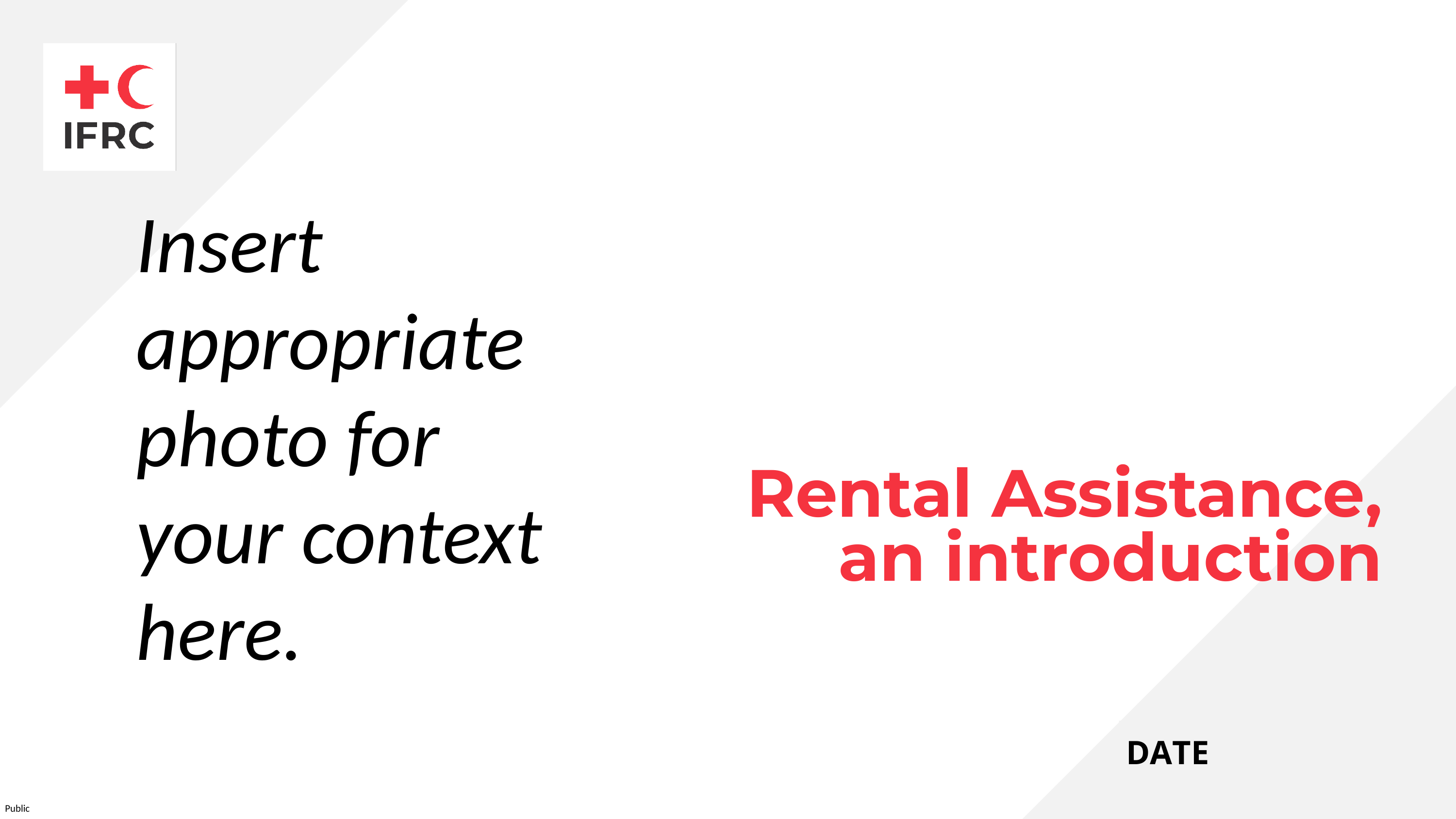

Insert appropriate photo for your context here.
# Rental Assistance, an introduction
DATE